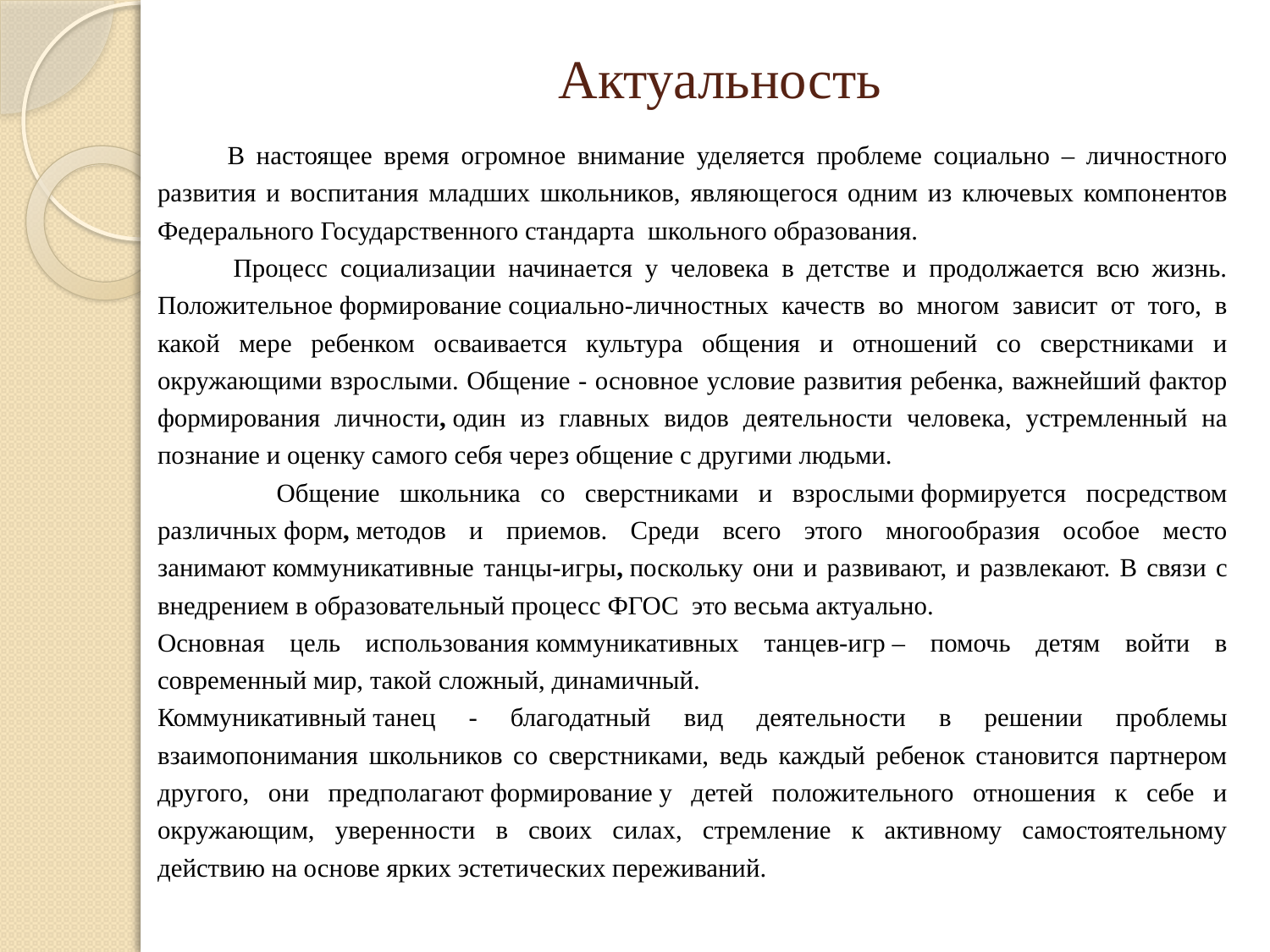

# Актуальность
      В настоящее время огромное внимание уделяется проблеме социально – личностного развития и воспитания младших школьников, являющегося одним из ключевых компонентов Федерального Государственного стандарта  школьного образования.
      Процесс социализации начинается у человека в детстве и продолжается всю жизнь. Положительное формирование социально-личностных качеств во многом зависит от того, в какой мере ребенком осваивается культура общения и отношений со сверстниками и окружающими взрослыми. Общение - основное условие развития ребенка, важнейший фактор формирования личности, один из главных видов деятельности человека, устремленный на познание и оценку самого себя через общение с другими людьми.
      Общение школьника со сверстниками и взрослыми формируется посредством различных форм, методов и приемов. Среди всего этого многообразия особое место занимают коммуникативные танцы-игры, поскольку они и развивают, и развлекают. В связи с внедрением в образовательный процесс ФГОС  это весьма актуально.
Основная цель использования коммуникативных танцев-игр – помочь детям войти в современный мир, такой сложный, динамичный.
Коммуникативный танец - благодатный вид деятельности в решении проблемы взаимопонимания школьников со сверстниками, ведь каждый ребенок становится партнером другого, они предполагают формирование у детей положительного отношения к себе и окружающим, уверенности в своих силах, стремление к активному самостоятельному действию на основе ярких эстетических переживаний.